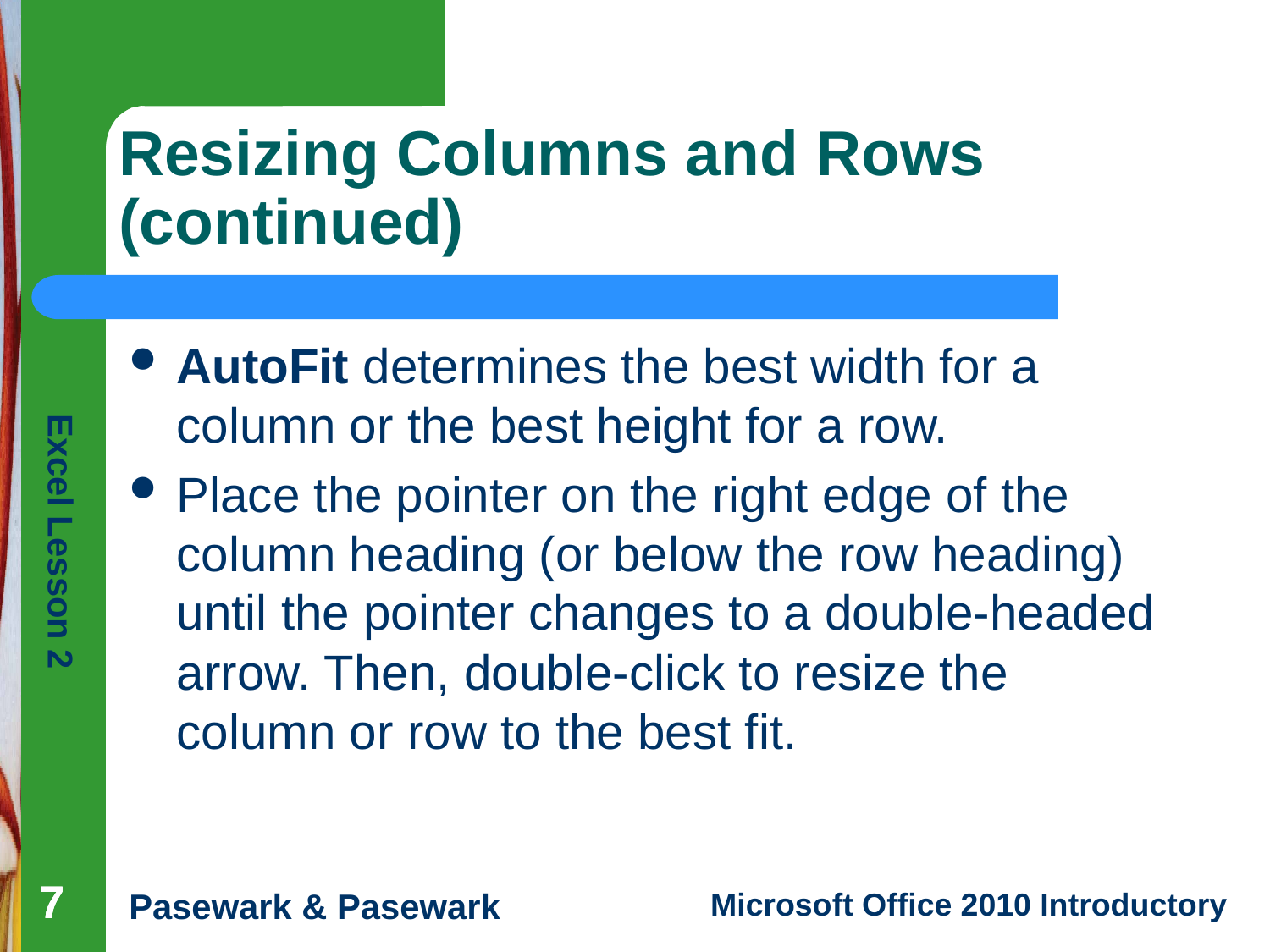

# Resizing Columns and Rows (continued)
AutoFit determines the best width for a column or the best height for a row.
Place the pointer on the right edge of the column heading (or below the row heading) until the pointer changes to a double-headed arrow. Then, double-click to resize the column or row to the best fit.
7
7
7